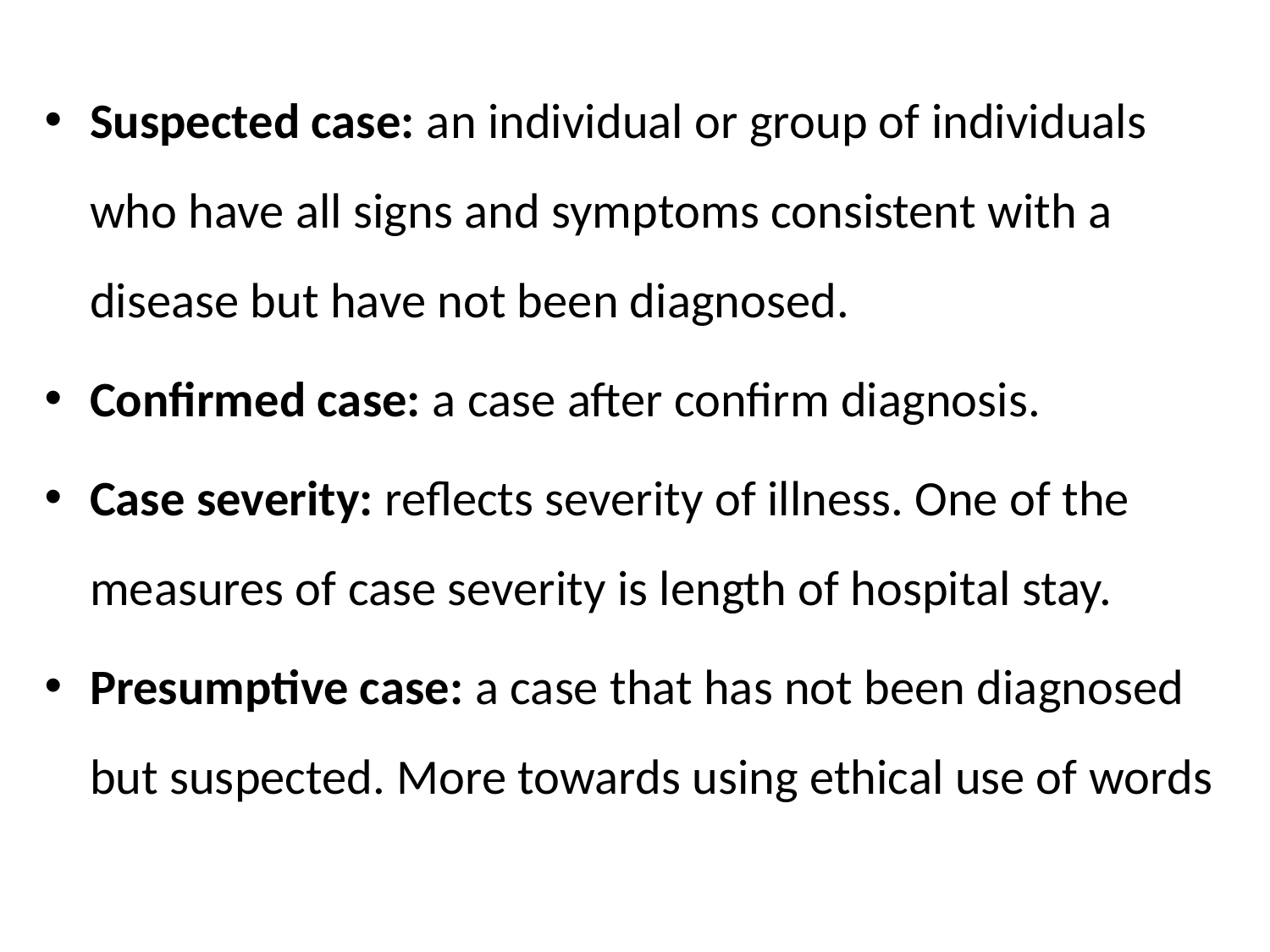

Suspected case: an individual or group of individuals who have all signs and symptoms consistent with a disease but have not been diagnosed.
Confirmed case: a case after confirm diagnosis.
Case severity: reflects severity of illness. One of the measures of case severity is length of hospital stay.
Presumptive case: a case that has not been diagnosed but suspected. More towards using ethical use of words